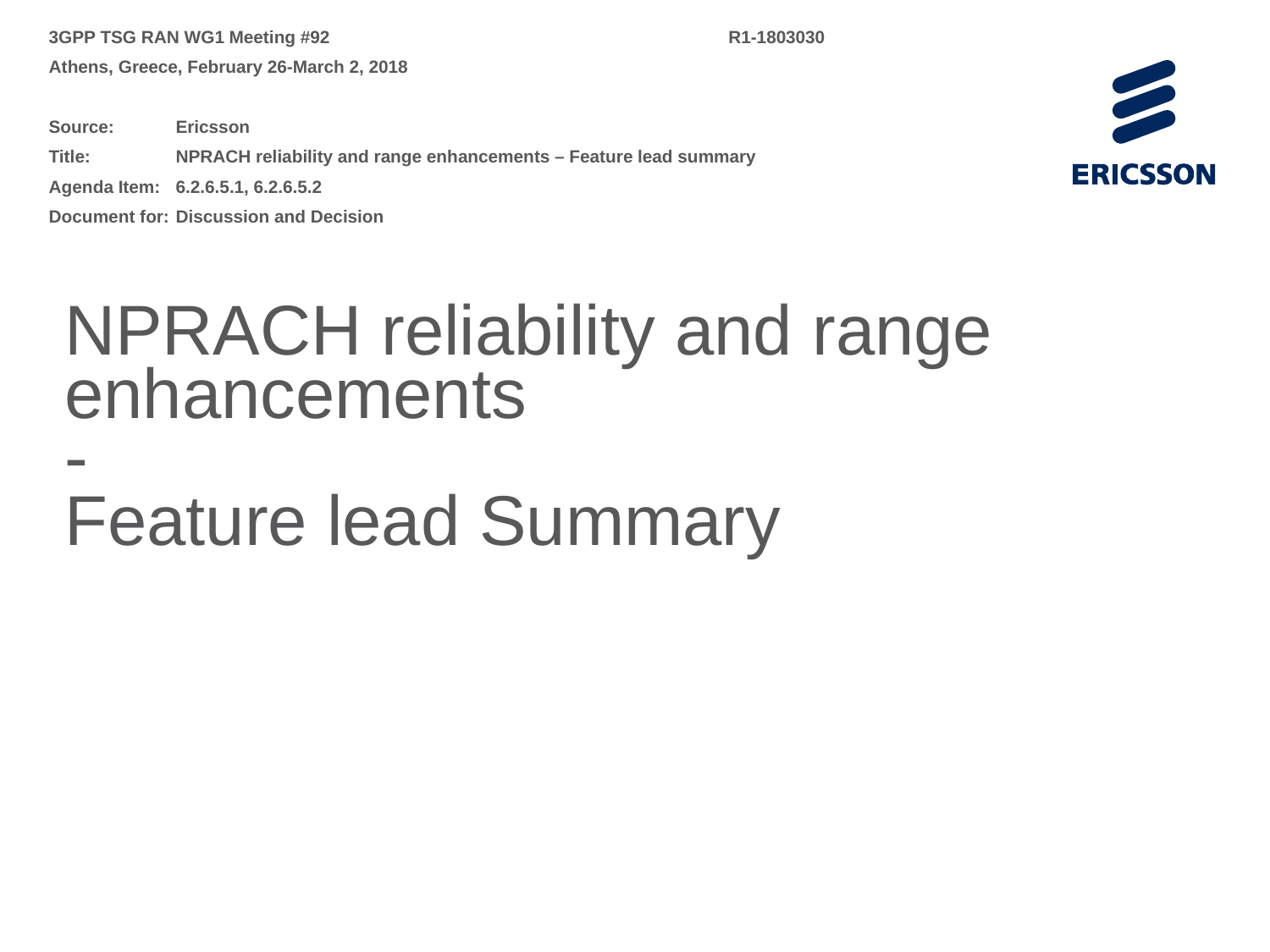

3GPP TSG RAN WG1 Meeting #92                                                                                  R1-1803030
Athens, Greece, February 26-March 2, 2018

Source:	Ericsson
Title:	NPRACH reliability and range enhancements – Feature lead summary
Agenda Item:	6.2.6.5.1, 6.2.6.5.2
Document for:	Discussion and Decision

# NPRACH reliability and range enhancements - Feature lead Summary